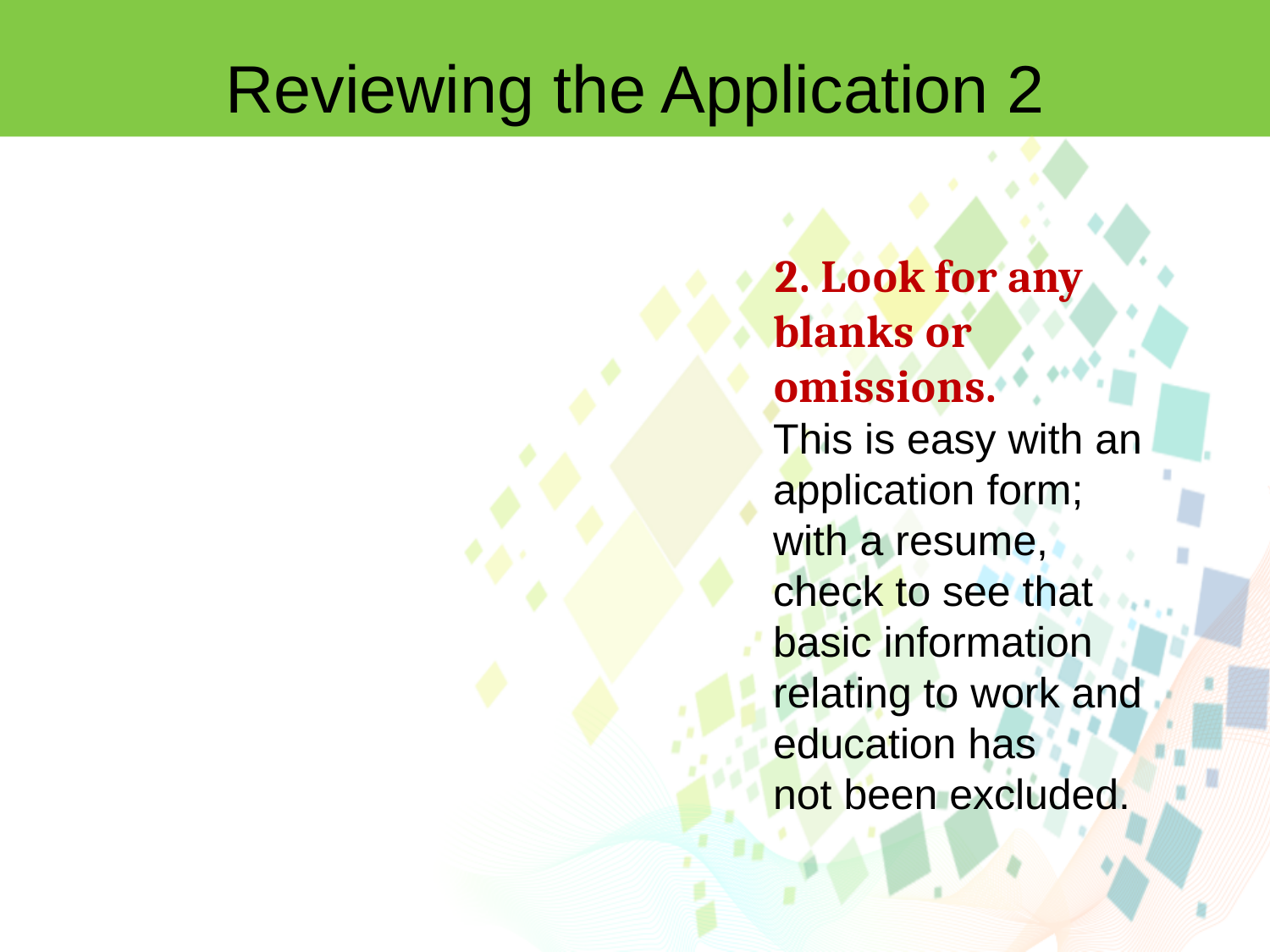

Reviewing the Application 2
2. Look for any blanks or omissions.
This is easy with an application form; with a resume, check to see that basic information relating to work and education has
not been excluded.